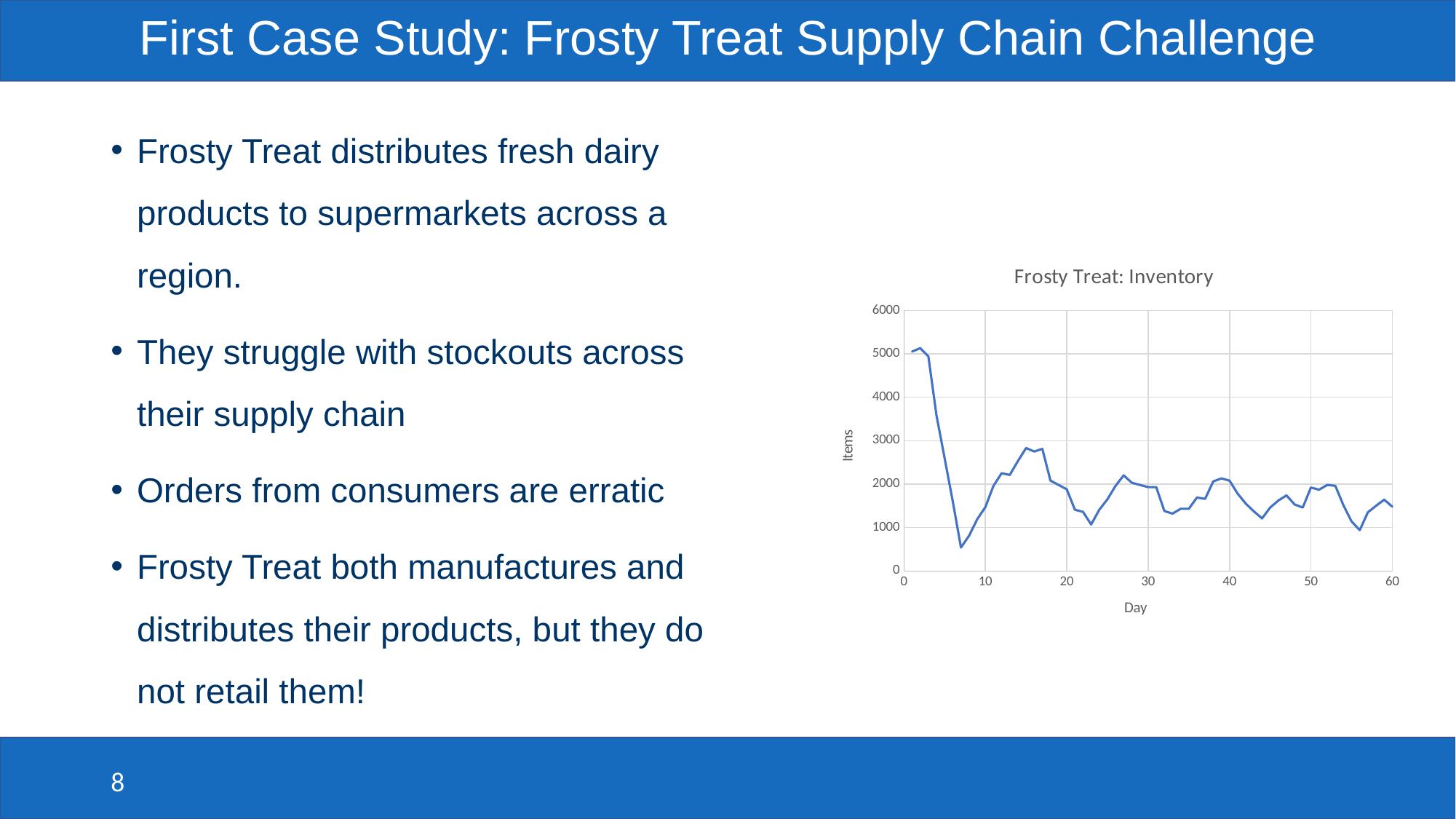

# First Case Study: Frosty Treat Supply Chain Challenge
Frosty Treat distributes fresh dairy products to supermarkets across a region.
They struggle with stockouts across their supply chain
Orders from consumers are erratic
Frosty Treat both manufactures and distributes their products, but they do not retail them!

### Chart: Frosty Treat: Inventory

| Category | inventory |
|---|---|
8